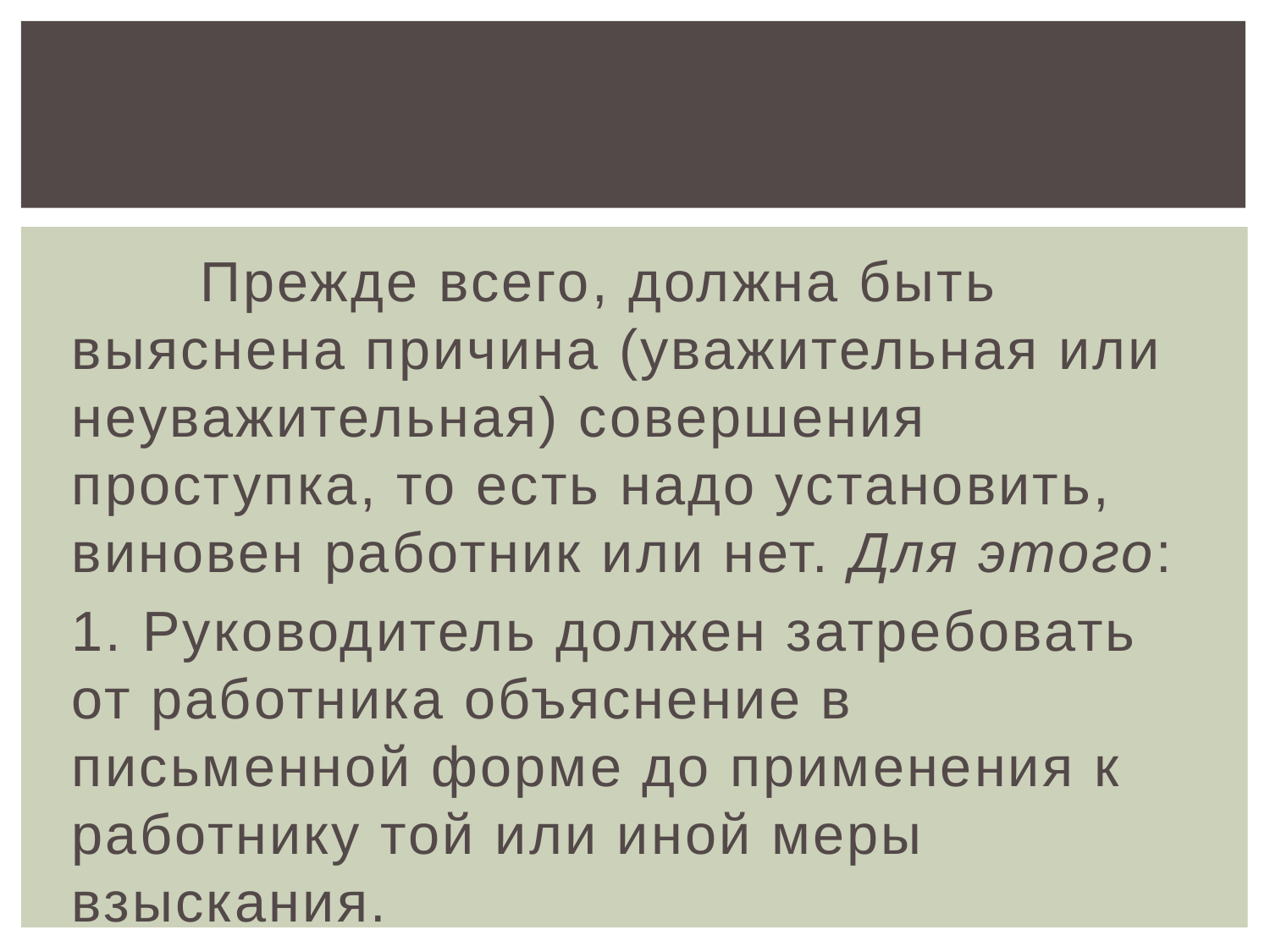

Прежде всего, должна быть выяснена причина (уважительная или неуважительная) совершения проступка, то есть надо установить, виновен работник или нет. Для этого:
1. Руководитель должен затребовать от работника объяснение в письменной форме до применения к работнику той или иной меры взыскания.